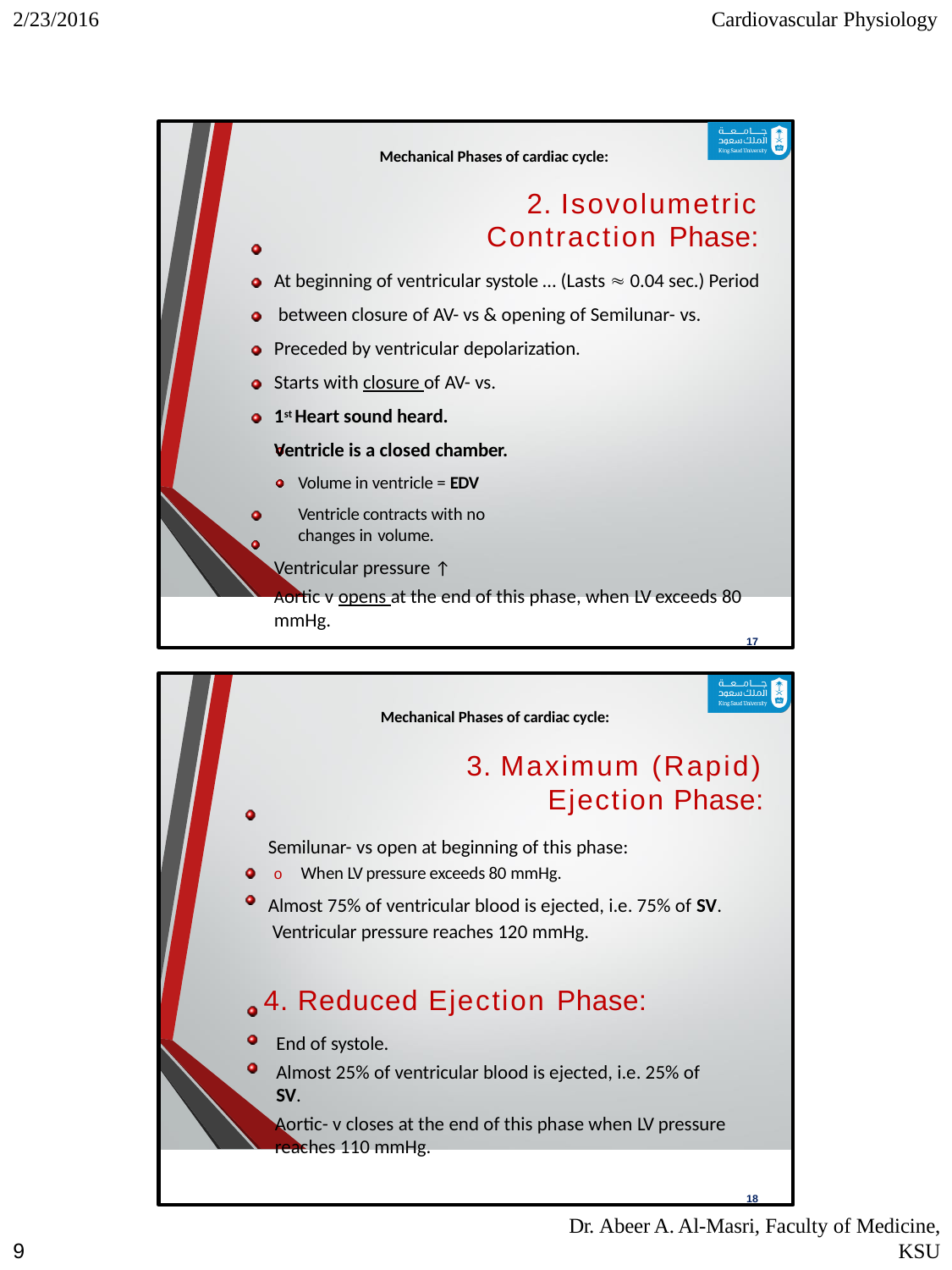

2/23/2016
Cardiovascular Physiology

Mechanical Phases of cardiac cycle:

2. Isovolumetric Contraction Phase:
At beginning of ventricular systole … (Lasts ≈ 0.04 sec.) Period  between closure of AV- vs & opening of Semilunar- vs.  Preceded by ventricular depolarization.
Starts with closure of AV- vs.
1st Heart sound heard.  Ventricle is a closed chamber.
Volume in ventricle = EDV
Ventricle contracts with no changes in volume.
Ventricular pressure ↑
Aortic v opens at the end of this phase, when LV exceeds 80  mmHg.
17

Mechanical Phases of cardiac cycle:

3. Maximum (Rapid) Ejection Phase:
Semilunar- vs open at beginning of this phase:
o  When LV pressure exceeds 80 mmHg.
Almost 75% of ventricular blood is ejected, i.e. 75% of SV.  Ventricular pressure reaches 120 mmHg.

4. Reduced Ejection Phase:
End of systole.
Almost 25% of ventricular blood is ejected, i.e. 25% of SV.
Aortic- v closes at the end of this phase when LV pressure  reaches 110 mmHg.

18

Dr. Abeer A. Al-Masri, Faculty of Medicine,
KSU
9